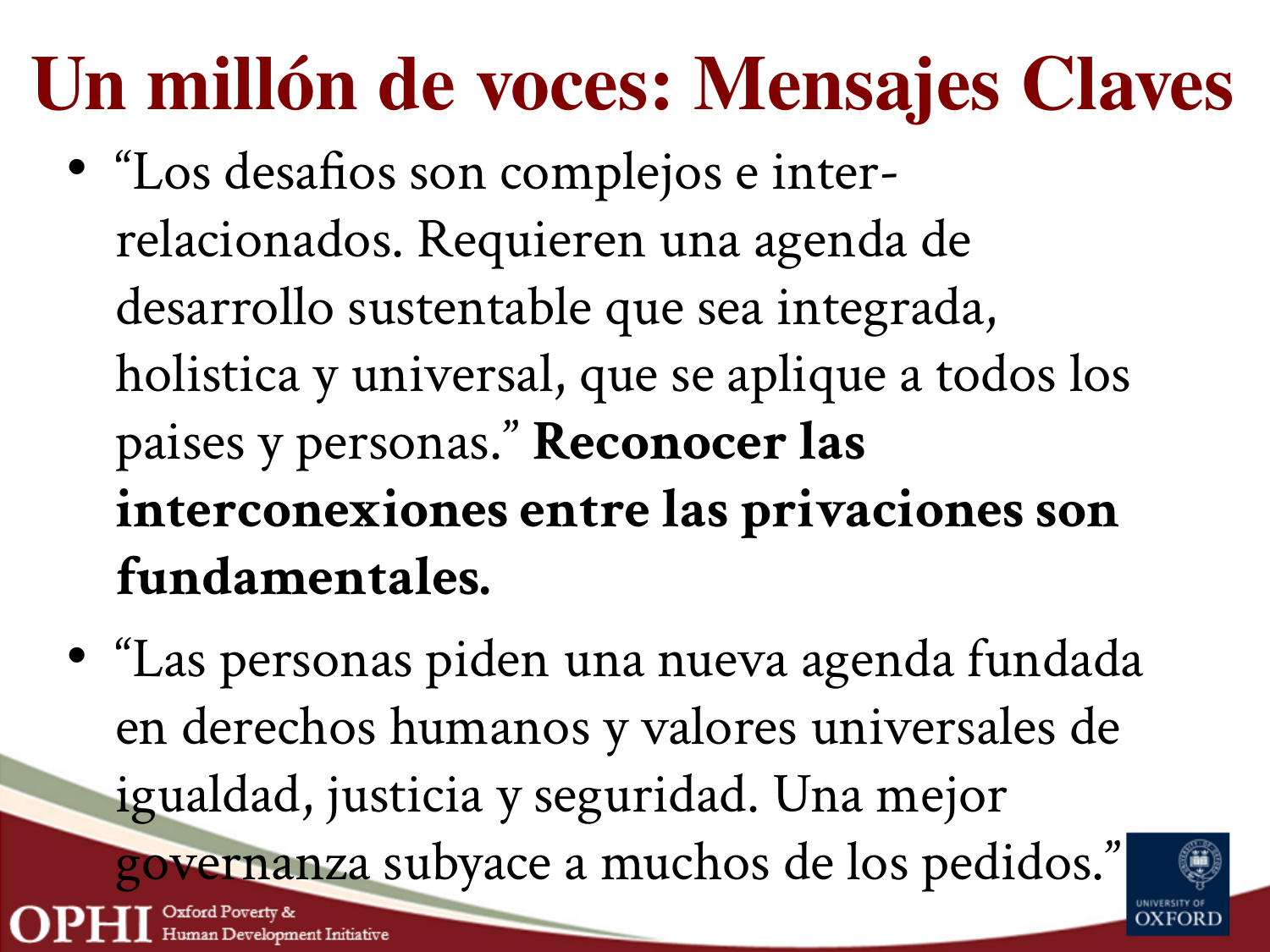

Un millón de voces: Mensajes Claves
“Los desafios son complejos e inter-relacionados. Requieren una agenda de desarrollo sustentable que sea integrada, holistica y universal, que se aplique a todos los paises y personas.” Reconocer las interconexiones entre las privaciones son fundamentales.
“Las personas piden una nueva agenda fundada en derechos humanos y valores universales de igualdad, justicia y seguridad. Una mejor governanza subyace a muchos de los pedidos.”